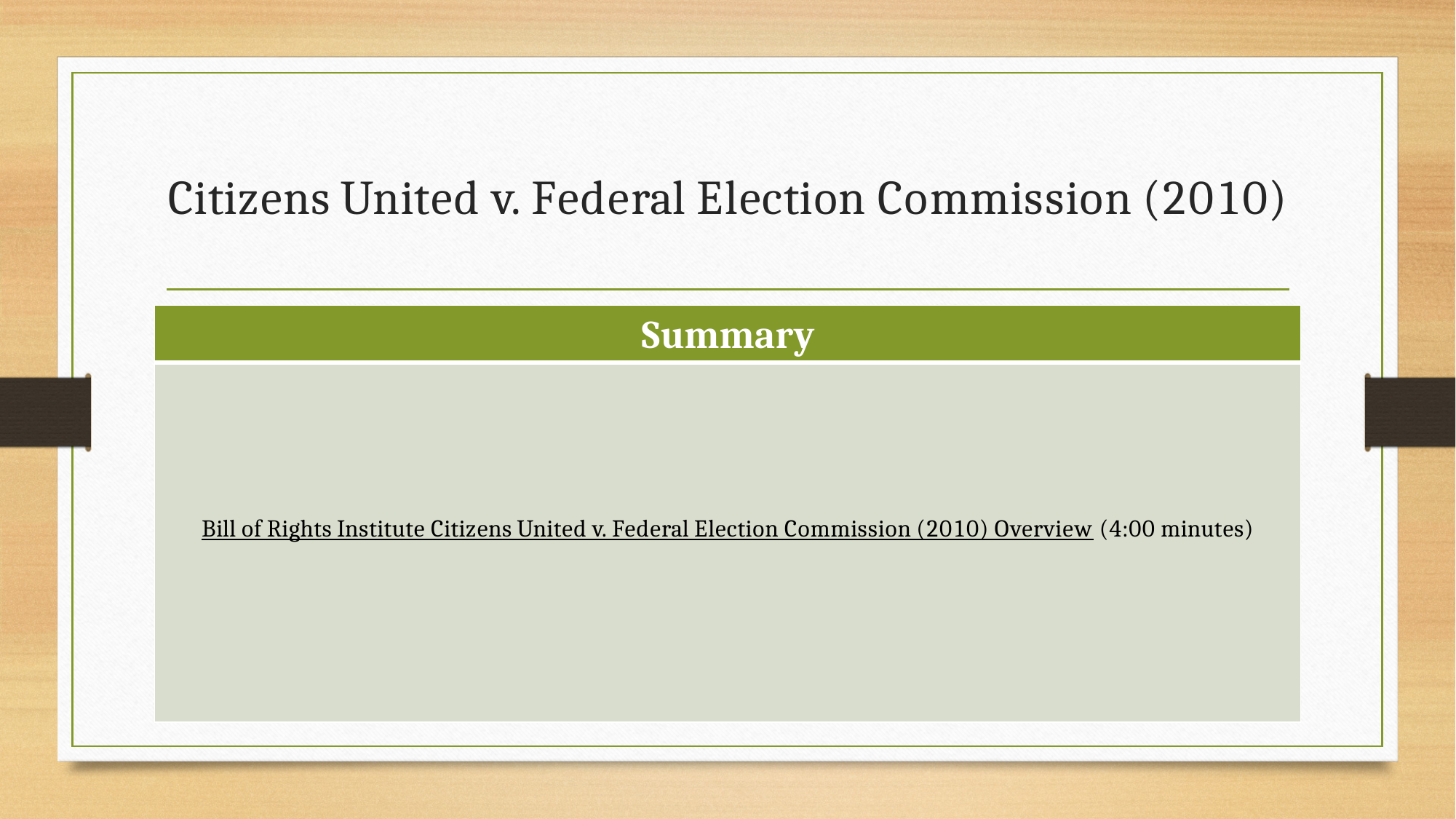

# Citizens United v. Federal Election Commission (2010)
| Summary |
| --- |
| Bill of Rights Institute Citizens United v. Federal Election Commission (2010) Overview (4:00 minutes) |